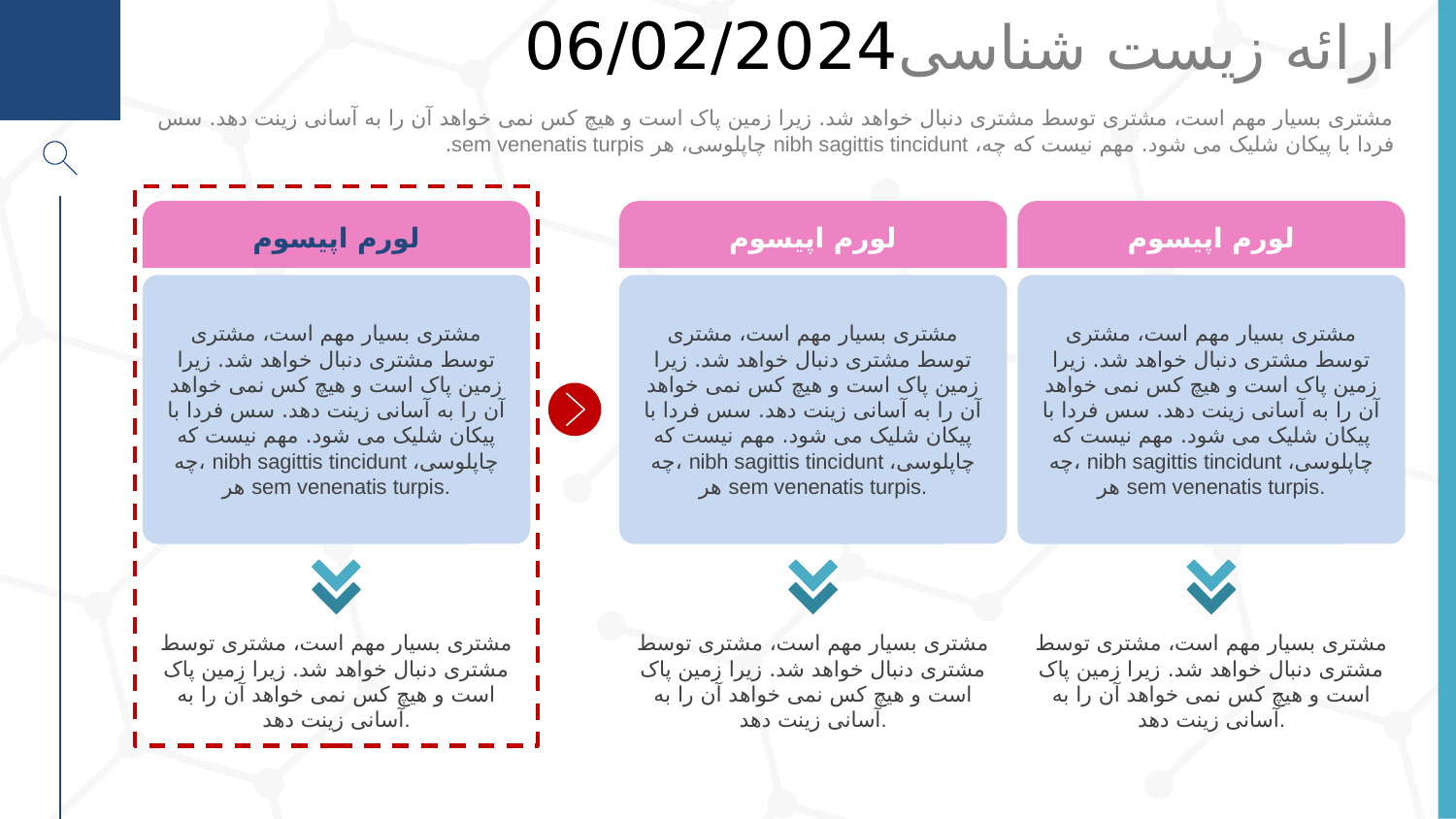

ارائه زیست شناسی06/02/2024

مشتری بسیار مهم است، مشتری توسط مشتری دنبال خواهد شد. زیرا زمین پاک است و هیچ کس نمی خواهد آن را به آسانی زینت دهد. سس فردا با پیکان شلیک می شود. مهم نیست که چه، nibh sagittis tincidunt چاپلوسی، هر sem venenatis turpis.

لورم اپیسوم
لورم اپیسوم
لورم اپیسوم
مشتری بسیار مهم است، مشتری توسط مشتری دنبال خواهد شد. زیرا زمین پاک است و هیچ کس نمی خواهد آن را به آسانی زینت دهد. سس فردا با پیکان شلیک می شود. مهم نیست که چه، nibh sagittis tincidunt چاپلوسی، هر sem venenatis turpis.
مشتری بسیار مهم است، مشتری توسط مشتری دنبال خواهد شد. زیرا زمین پاک است و هیچ کس نمی خواهد آن را به آسانی زینت دهد. سس فردا با پیکان شلیک می شود. مهم نیست که چه، nibh sagittis tincidunt چاپلوسی، هر sem venenatis turpis.
مشتری بسیار مهم است، مشتری توسط مشتری دنبال خواهد شد. زیرا زمین پاک است و هیچ کس نمی خواهد آن را به آسانی زینت دهد. سس فردا با پیکان شلیک می شود. مهم نیست که چه، nibh sagittis tincidunt چاپلوسی، هر sem venenatis turpis.

مشتری بسیار مهم است، مشتری توسط مشتری دنبال خواهد شد. زیرا زمین پاک است و هیچ کس نمی خواهد آن را به آسانی زینت دهد.
مشتری بسیار مهم است، مشتری توسط مشتری دنبال خواهد شد. زیرا زمین پاک است و هیچ کس نمی خواهد آن را به آسانی زینت دهد.
مشتری بسیار مهم است، مشتری توسط مشتری دنبال خواهد شد. زیرا زمین پاک است و هیچ کس نمی خواهد آن را به آسانی زینت دهد.